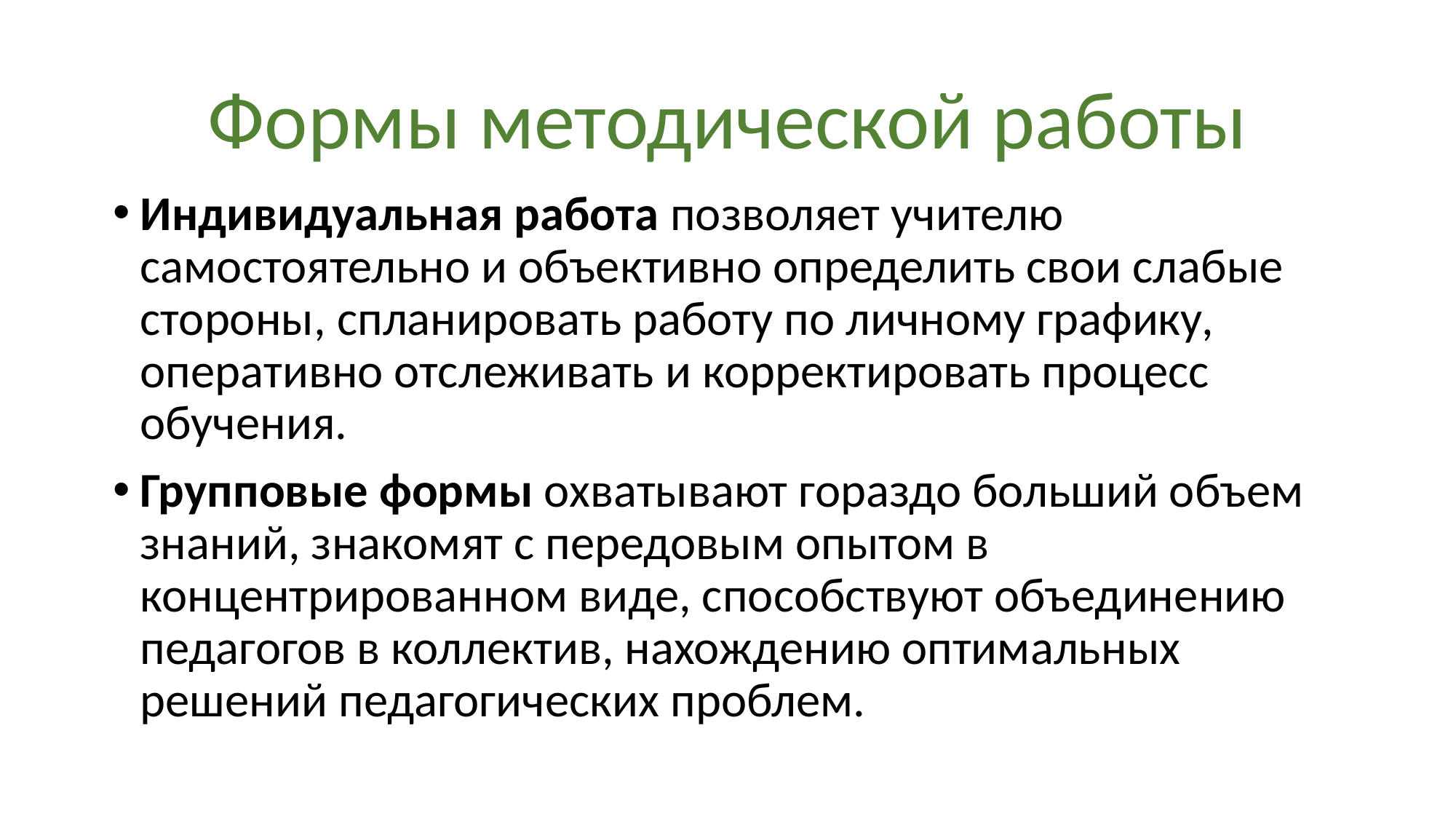

# Формы методической работы
Индивидуальная работа позволяет учителю самостоятельно и объективно определить свои слабые стороны, спланировать работу по личному графику, оперативно отслеживать и корректировать процесс обучения.
Групповые формы охватывают гораздо больший объем знаний, знакомят с передовым опытом в концентрированном виде, способствуют объединению педагогов в коллектив, нахождению оптимальных решений педагогических проблем.